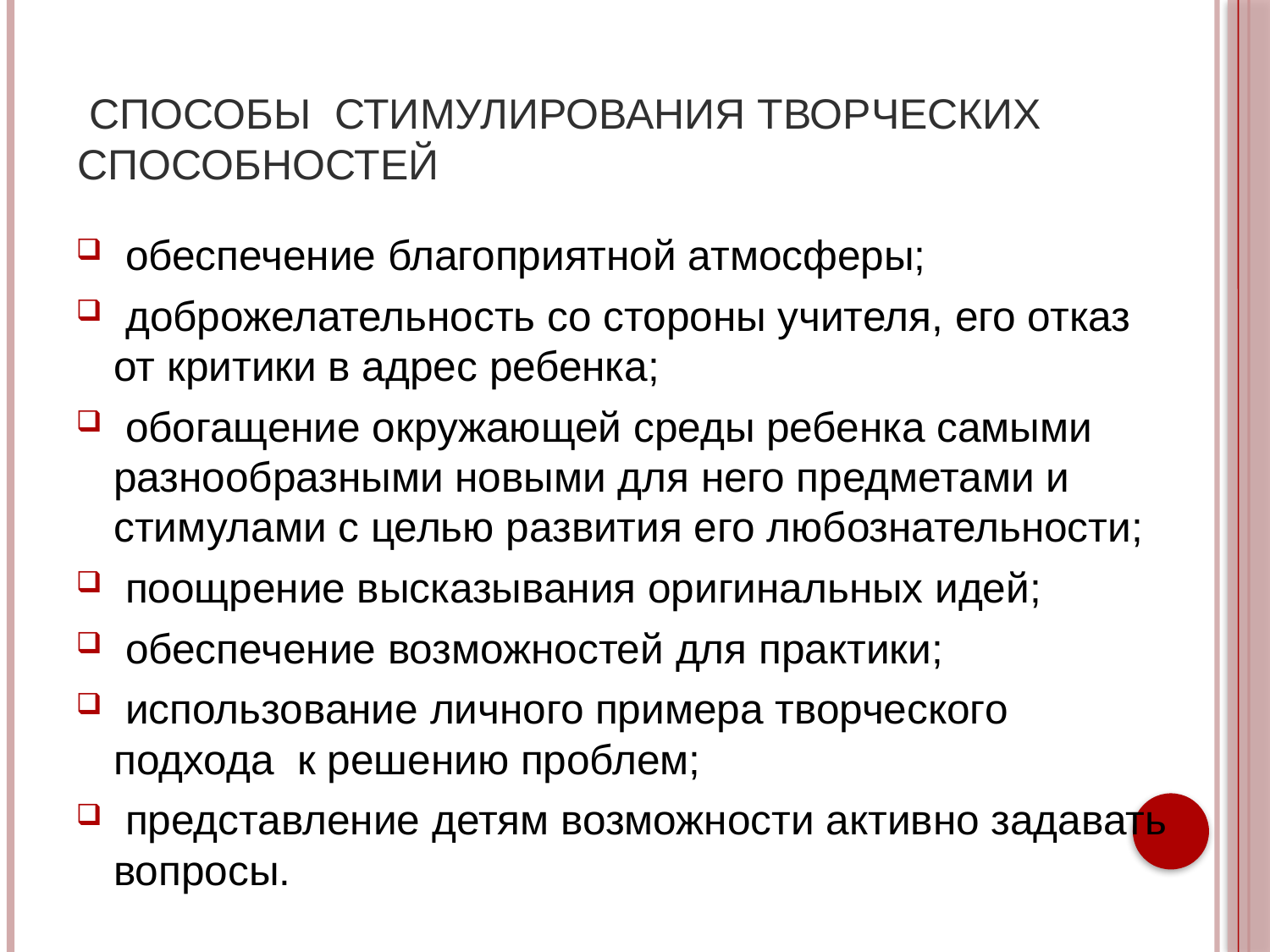

# Способы  стимулирования творческих способностей
 обеспечение благоприятной атмосферы;
 доброжелательность со стороны учителя, его отказ от критики в адрес ребенка;
 обогащение окружающей среды ребенка самыми разнообразными новыми для него предметами и стимулами с целью развития его любознательности;
 поощрение высказывания оригинальных идей;
 обеспечение возможностей для практики;
 использование личного примера творческого подхода  к решению проблем;
 представление детям возможности активно задавать вопросы.